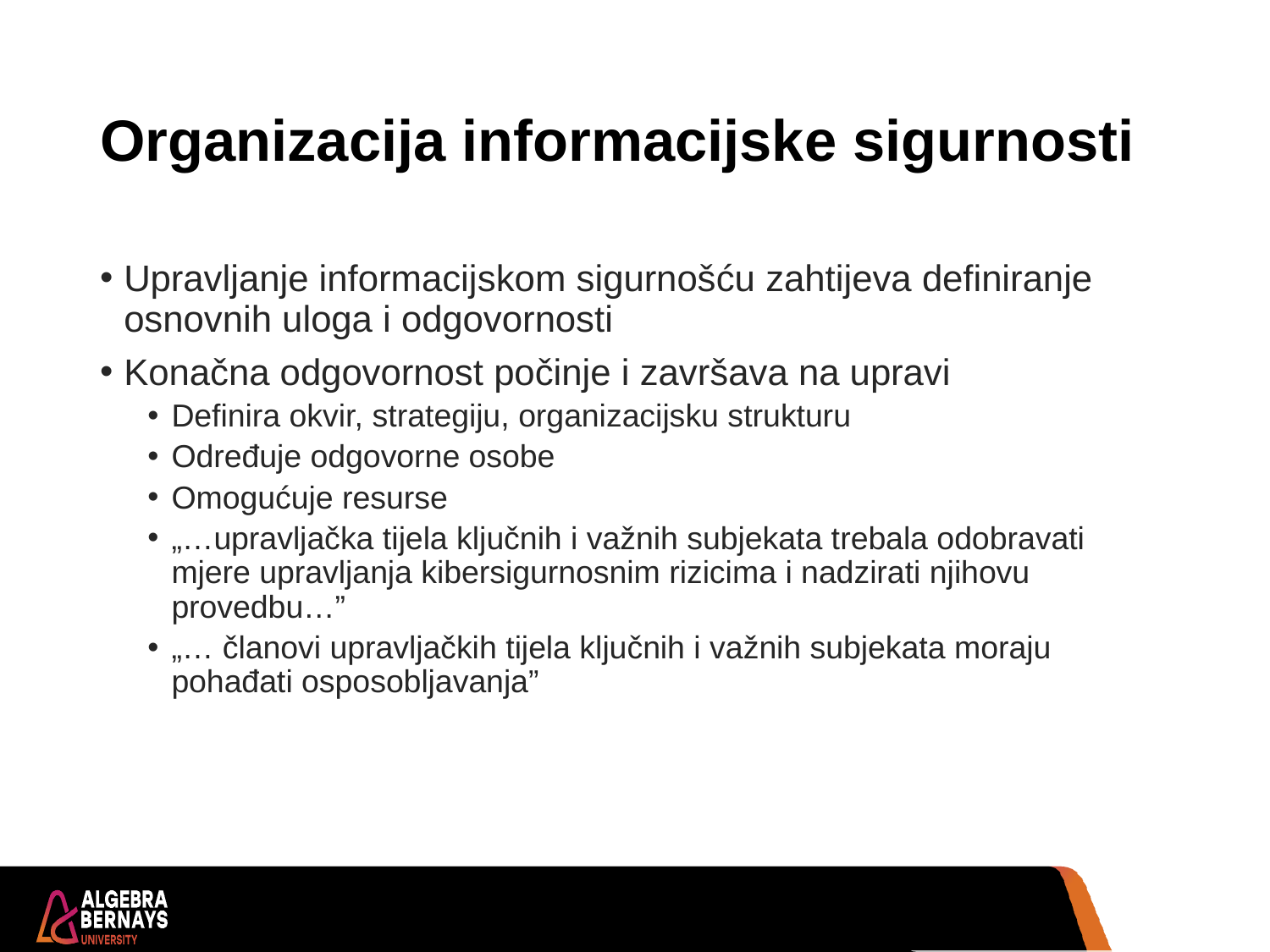

# Organizacija informacijske sigurnosti
Upravljanje informacijskom sigurnošću zahtijeva definiranje osnovnih uloga i odgovornosti
Konačna odgovornost počinje i završava na upravi
Definira okvir, strategiju, organizacijsku strukturu
Određuje odgovorne osobe
Omogućuje resurse
„…upravljačka tijela ključnih i važnih subjekata trebala odobravati mjere upravljanja kibersigurnosnim rizicima i nadzirati njihovu provedbu…”
„… članovi upravljačkih tijela ključnih i važnih subjekata moraju pohađati osposobljavanja”